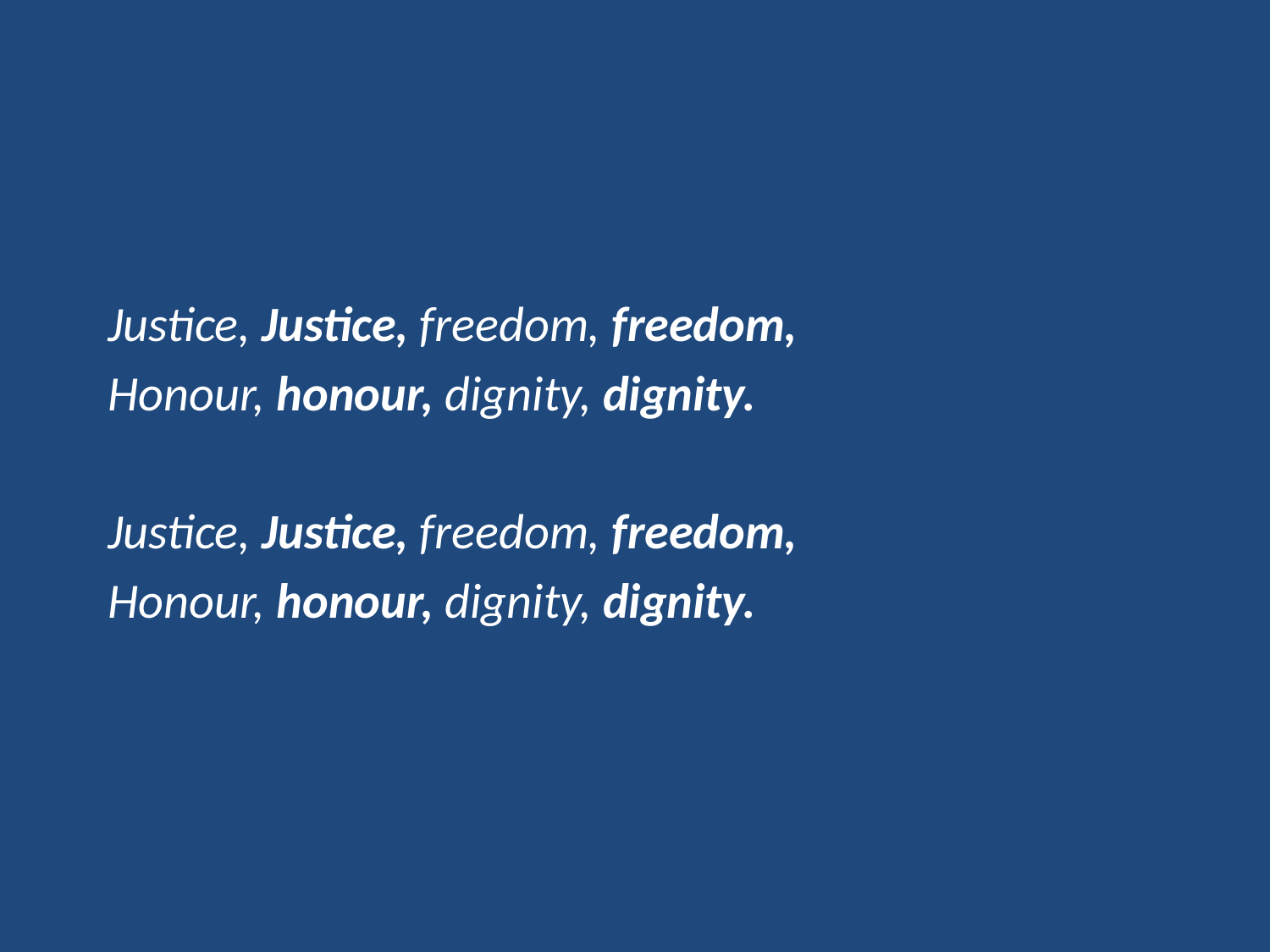

Justice, Justice, freedom, freedom,
Honour, honour, dignity, dignity.

Justice, Justice, freedom, freedom,
Honour, honour, dignity, dignity.